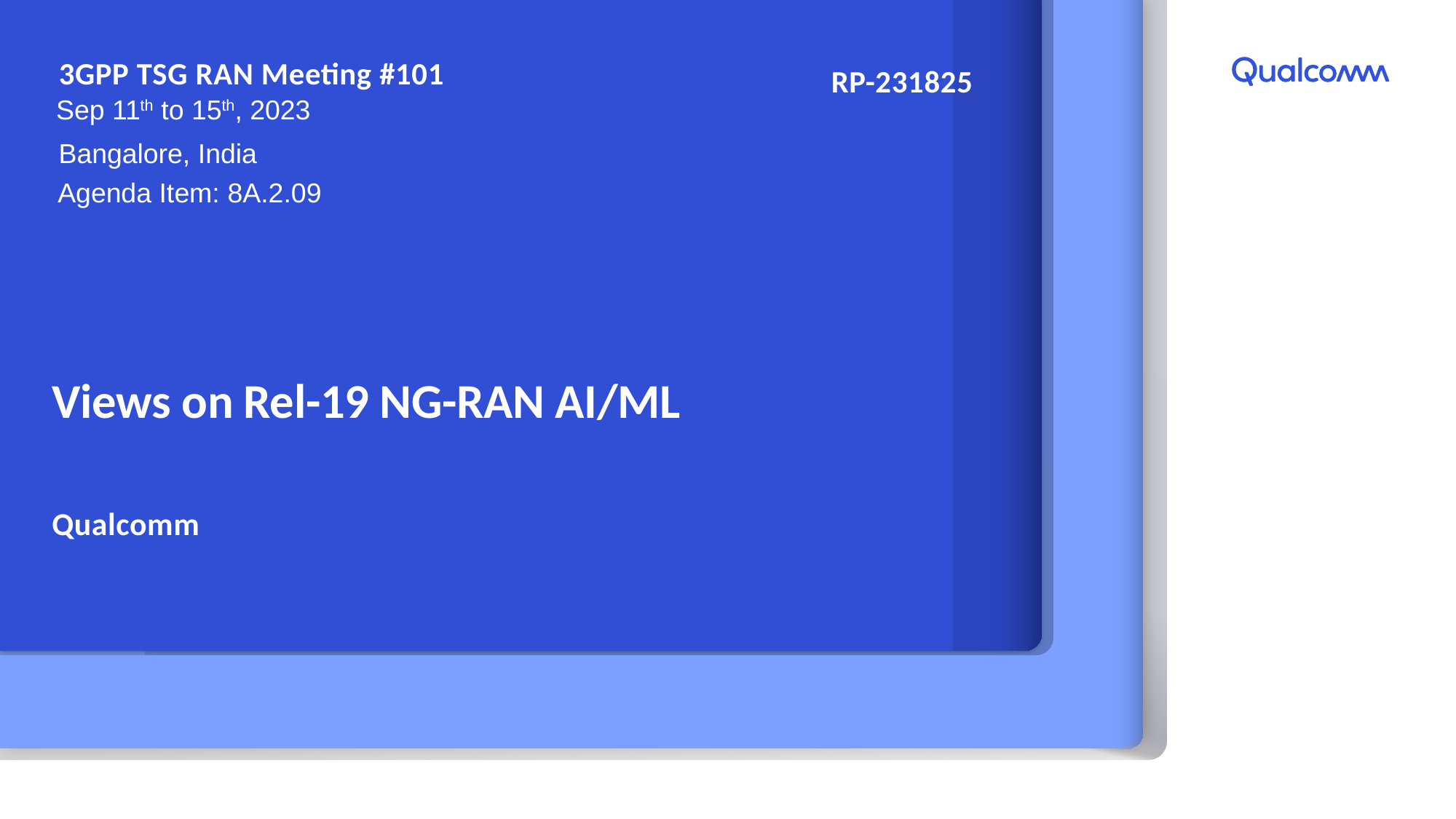

3GPP TSG RAN Meeting #101
RP-231825
Sep 11th to 15th, 2023
Bangalore, India
Agenda Item: 8A.2.09
# Views on Rel-19 NG-RAN AI/ML
Qualcomm